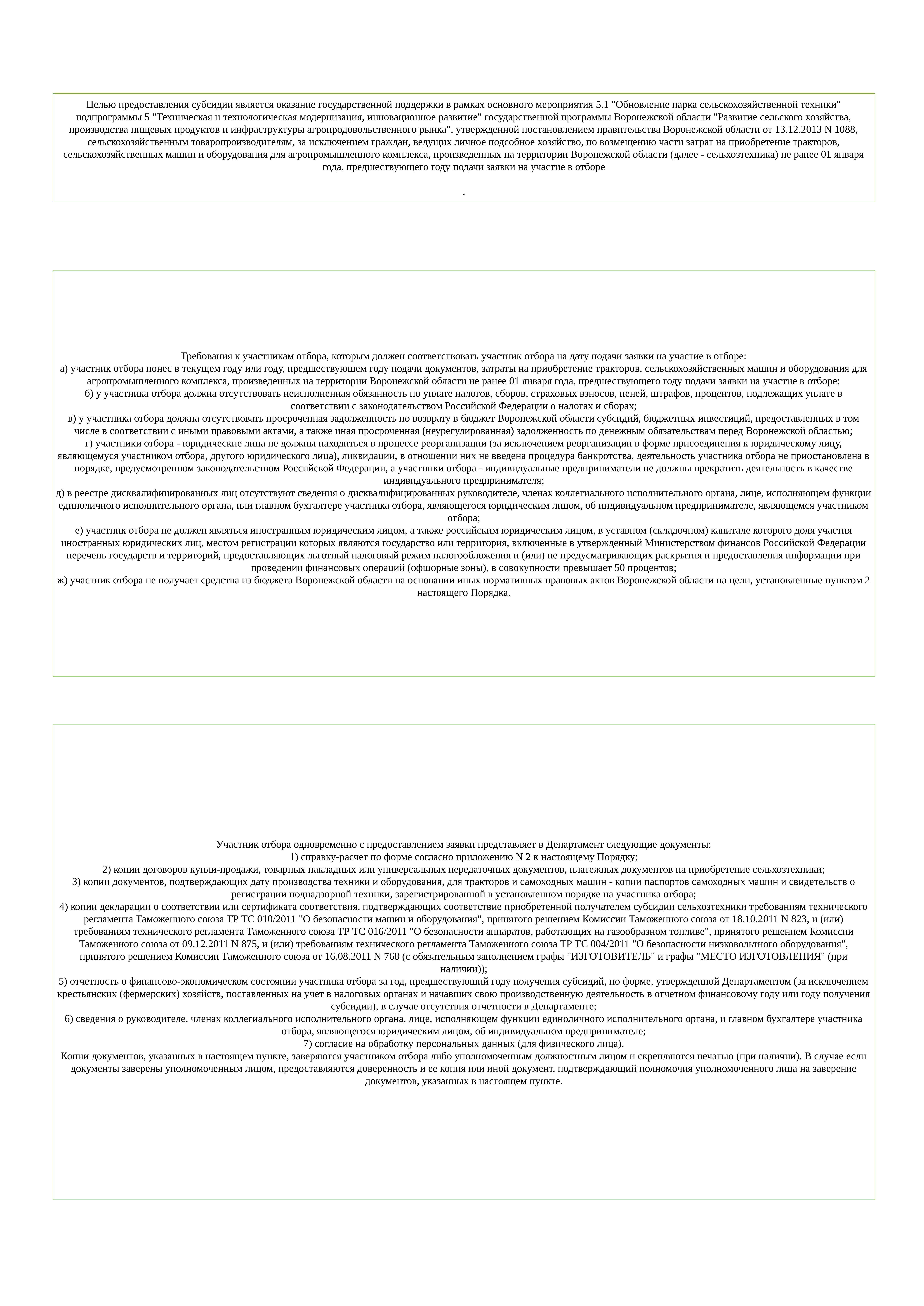

Целью предоставления субсидии является оказание государственной поддержки в рамках основного мероприятия 5.1 "Обновление парка сельскохозяйственной техники" подпрограммы 5 "Техническая и технологическая модернизация, инновационное развитие" государственной программы Воронежской области "Развитие сельского хозяйства, производства пищевых продуктов и инфраструктуры агропродовольственного рынка", утвержденной постановлением правительства Воронежской области от 13.12.2013 N 1088, сельскохозяйственным товаропроизводителям, за исключением граждан, ведущих личное подсобное хозяйство, по возмещению части затрат на приобретение тракторов, сельскохозяйственных машин и оборудования для агропромышленного комплекса, произведенных на территории Воронежской области (далее - сельхозтехника) не ранее 01 января года, предшествующего году подачи заявки на участие в отборе

.

Требования к участникам отбора, которым должен соответствовать участник отбора на дату подачи заявки на участие в отборе:
а) участник отбора понес в текущем году или году, предшествующем году подачи документов, затраты на приобретение тракторов, сельскохозяйственных машин и оборудования для агропромышленного комплекса, произведенных на территории Воронежской области не ранее 01 января года, предшествующего году подачи заявки на участие в отборе;
б) у участника отбора должна отсутствовать неисполненная обязанность по уплате налогов, сборов, страховых взносов, пеней, штрафов, процентов, подлежащих уплате в соответствии с законодательством Российской Федерации о налогах и сборах;
в) у участника отбора должна отсутствовать просроченная задолженность по возврату в бюджет Воронежской области субсидий, бюджетных инвестиций, предоставленных в том числе в соответствии с иными правовыми актами, а также иная просроченная (неурегулированная) задолженность по денежным обязательствам перед Воронежской областью;
г) участники отбора - юридические лица не должны находиться в процессе реорганизации (за исключением реорганизации в форме присоединения к юридическому лицу, являющемуся участником отбора, другого юридического лица), ликвидации, в отношении них не введена процедура банкротства, деятельность участника отбора не приостановлена в порядке, предусмотренном законодательством Российской Федерации, а участники отбора - индивидуальные предприниматели не должны прекратить деятельность в качестве индивидуального предпринимателя;
д) в реестре дисквалифицированных лиц отсутствуют сведения о дисквалифицированных руководителе, членах коллегиального исполнительного органа, лице, исполняющем функции единоличного исполнительного органа, или главном бухгалтере участника отбора, являющегося юридическим лицом, об индивидуальном предпринимателе, являющемся участником отбора;
е) участник отбора не должен являться иностранным юридическим лицом, а также российским юридическим лицом, в уставном (складочном) капитале которого доля участия иностранных юридических лиц, местом регистрации которых являются государство или территория, включенные в утвержденный Министерством финансов Российской Федерации перечень государств и территорий, предоставляющих льготный налоговый режим налогообложения и (или) не предусматривающих раскрытия и предоставления информации при проведении финансовых операций (офшорные зоны), в совокупности превышает 50 процентов;
ж) участник отбора не получает средства из бюджета Воронежской области на основании иных нормативных правовых актов Воронежской области на цели, установленные пунктом 2 настоящего Порядка.
Участник отбора одновременно с предоставлением заявки представляет в Департамент следующие документы:
1) справку-расчет по форме согласно приложению N 2 к настоящему Порядку;
2) копии договоров купли-продажи, товарных накладных или универсальных передаточных документов, платежных документов на приобретение сельхозтехники;
3) копии документов, подтверждающих дату производства техники и оборудования, для тракторов и самоходных машин - копии паспортов самоходных машин и свидетельств о регистрации поднадзорной техники, зарегистрированной в установленном порядке на участника отбора;
4) копии декларации о соответствии или сертификата соответствия, подтверждающих соответствие приобретенной получателем субсидии сельхозтехники требованиям технического регламента Таможенного союза ТР ТС 010/2011 "О безопасности машин и оборудования", принятого решением Комиссии Таможенного союза от 18.10.2011 N 823, и (или) требованиям технического регламента Таможенного союза ТР ТС 016/2011 "О безопасности аппаратов, работающих на газообразном топливе", принятого решением Комиссии Таможенного союза от 09.12.2011 N 875, и (или) требованиям технического регламента Таможенного союза ТР ТС 004/2011 "О безопасности низковольтного оборудования", принятого решением Комиссии Таможенного союза от 16.08.2011 N 768 (с обязательным заполнением графы "ИЗГОТОВИТЕЛЬ" и графы "МЕСТО ИЗГОТОВЛЕНИЯ" (при наличии));
5) отчетность о финансово-экономическом состоянии участника отбора за год, предшествующий году получения субсидий, по форме, утвержденной Департаментом (за исключением крестьянских (фермерских) хозяйств, поставленных на учет в налоговых органах и начавших свою производственную деятельность в отчетном финансовому году или году получения субсидии), в случае отсутствия отчетности в Департаменте;
6) сведения о руководителе, членах коллегиального исполнительного органа, лице, исполняющем функции единоличного исполнительного органа, и главном бухгалтере участника отбора, являющегося юридическим лицом, об индивидуальном предпринимателе;
7) согласие на обработку персональных данных (для физического лица).
Копии документов, указанных в настоящем пункте, заверяются участником отбора либо уполномоченным должностным лицом и скрепляются печатью (при наличии). В случае если документы заверены уполномоченным лицом, предоставляются доверенность и ее копия или иной документ, подтверждающий полномочия уполномоченного лица на заверение документов, указанных в настоящем пункте.